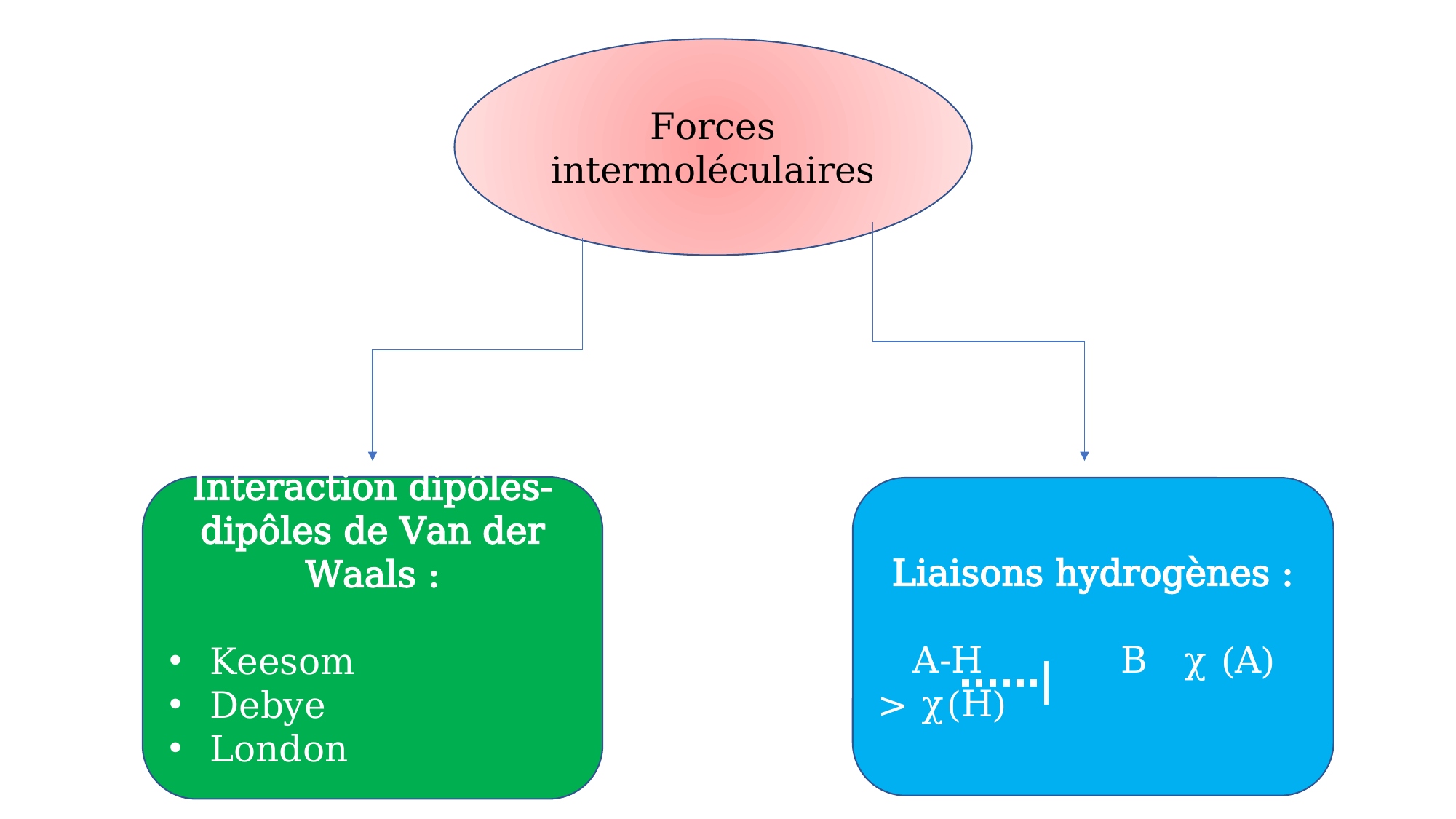

Forces intermoléculaires
Interaction dipôles-dipôles de Van der Waals :

Keesom
Debye
London

Liaisons hydrogènes :

   A-H            B   χ (A) > χ(H)